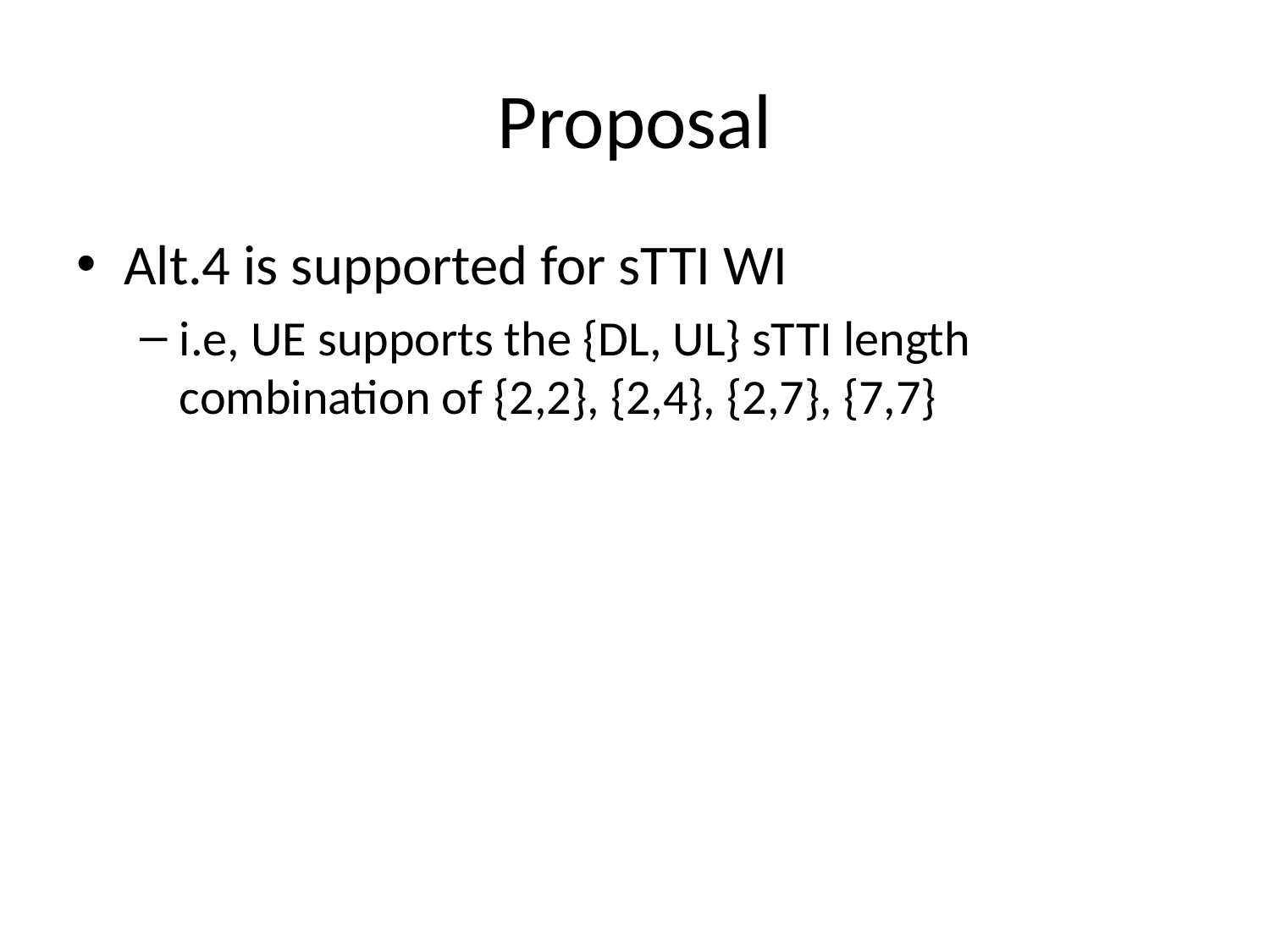

# Proposal
Alt.4 is supported for sTTI WI
i.e, UE supports the {DL, UL} sTTI length combination of {2,2}, {2,4}, {2,7}, {7,7}